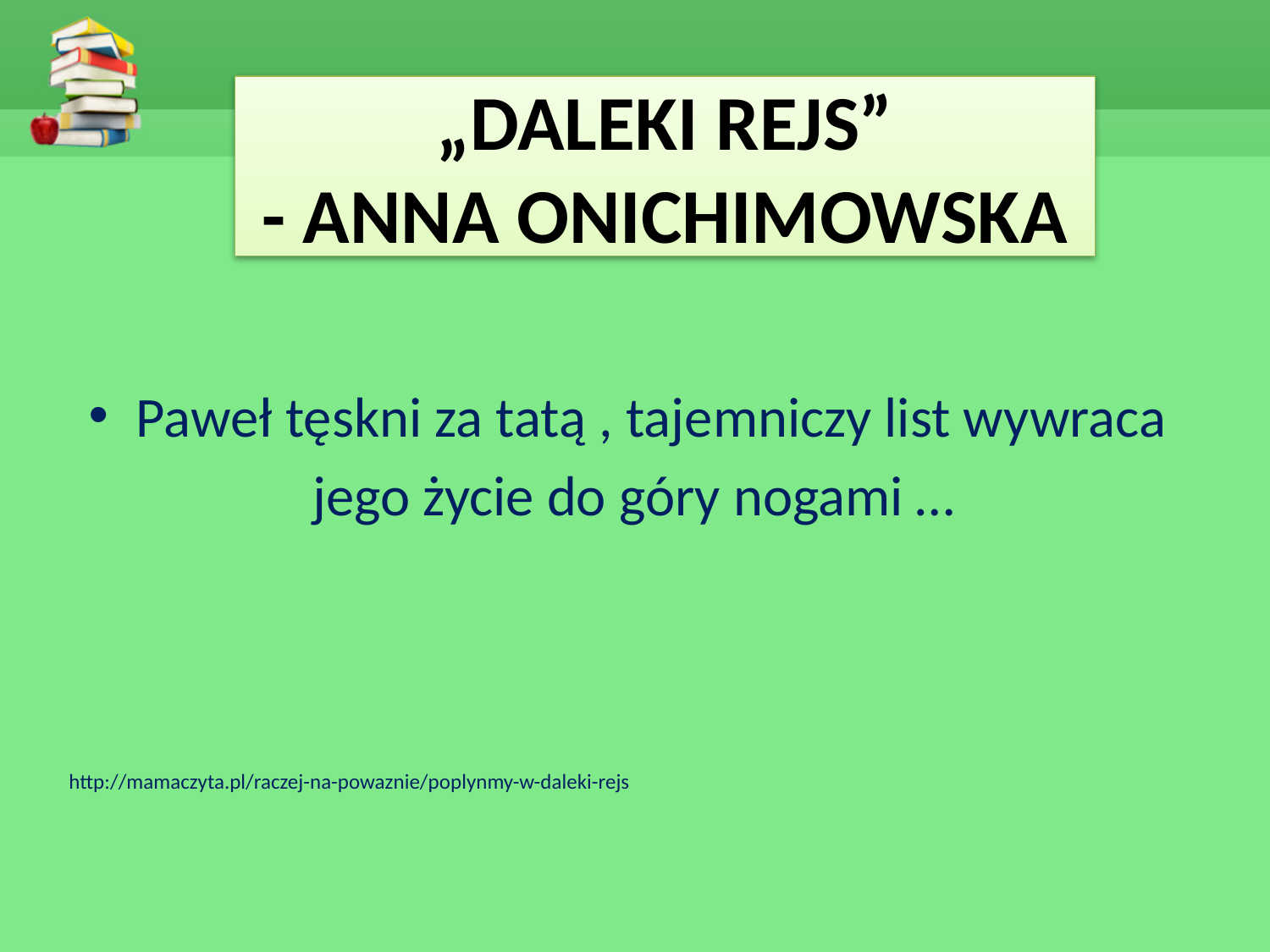

# „DALEKI REJS” - ANNA ONICHIMOWSKA

Paweł tęskni za tatą , tajemniczy list wywraca
 jego życie do góry nogami …

http://mamaczyta.pl/raczej-na-powaznie/poplynmy-w-daleki-rejs